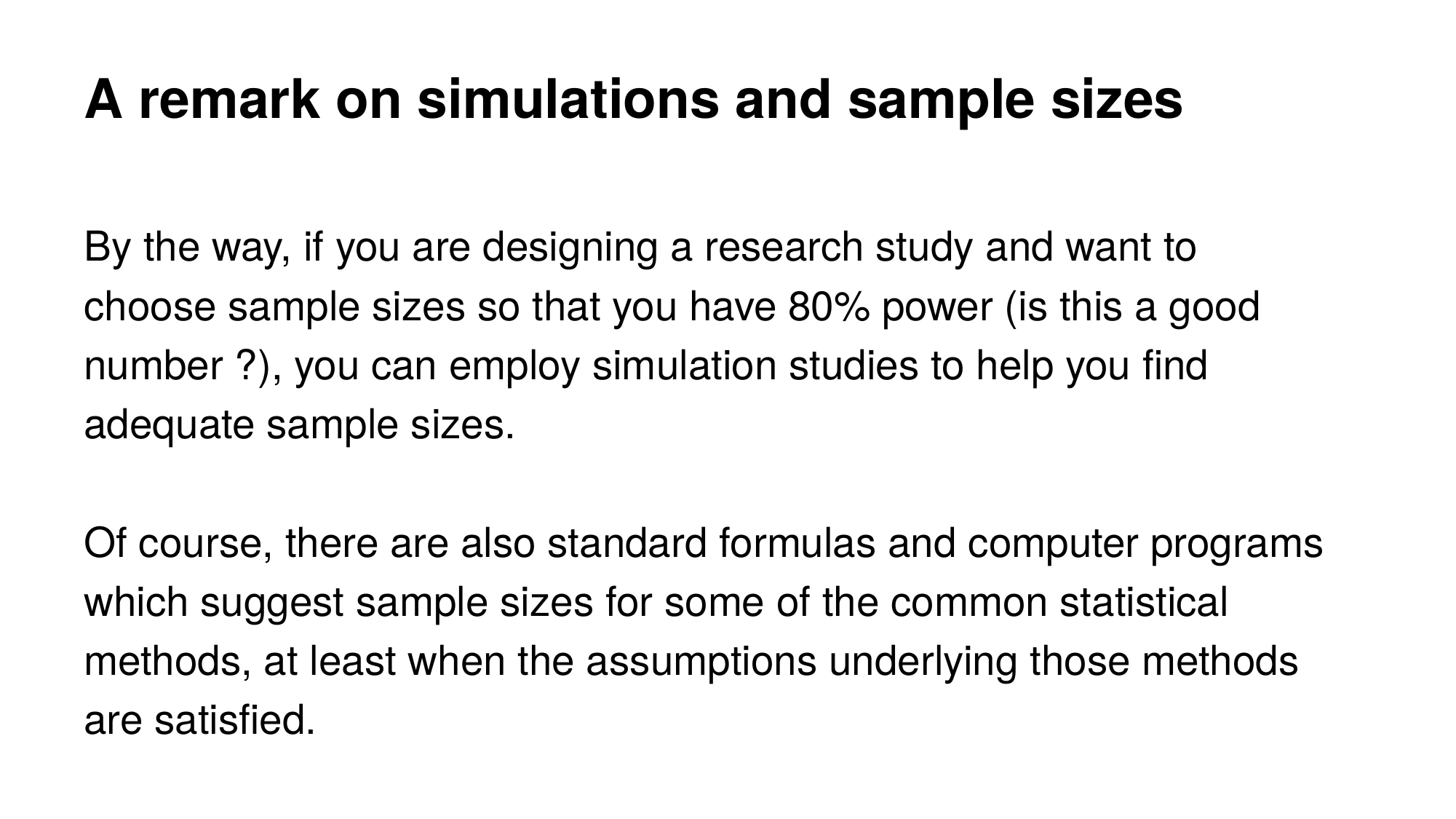

# A remark on simulations and sample sizes
By the way, if you are designing a research study and want to choose sample sizes so that you have 80% power (is this a good number ?), you can employ simulation studies to help you find adequate sample sizes.

Of course, there are also standard formulas and computer programs which suggest sample sizes for some of the common statistical methods, at least when the assumptions underlying those methods are satisfied.